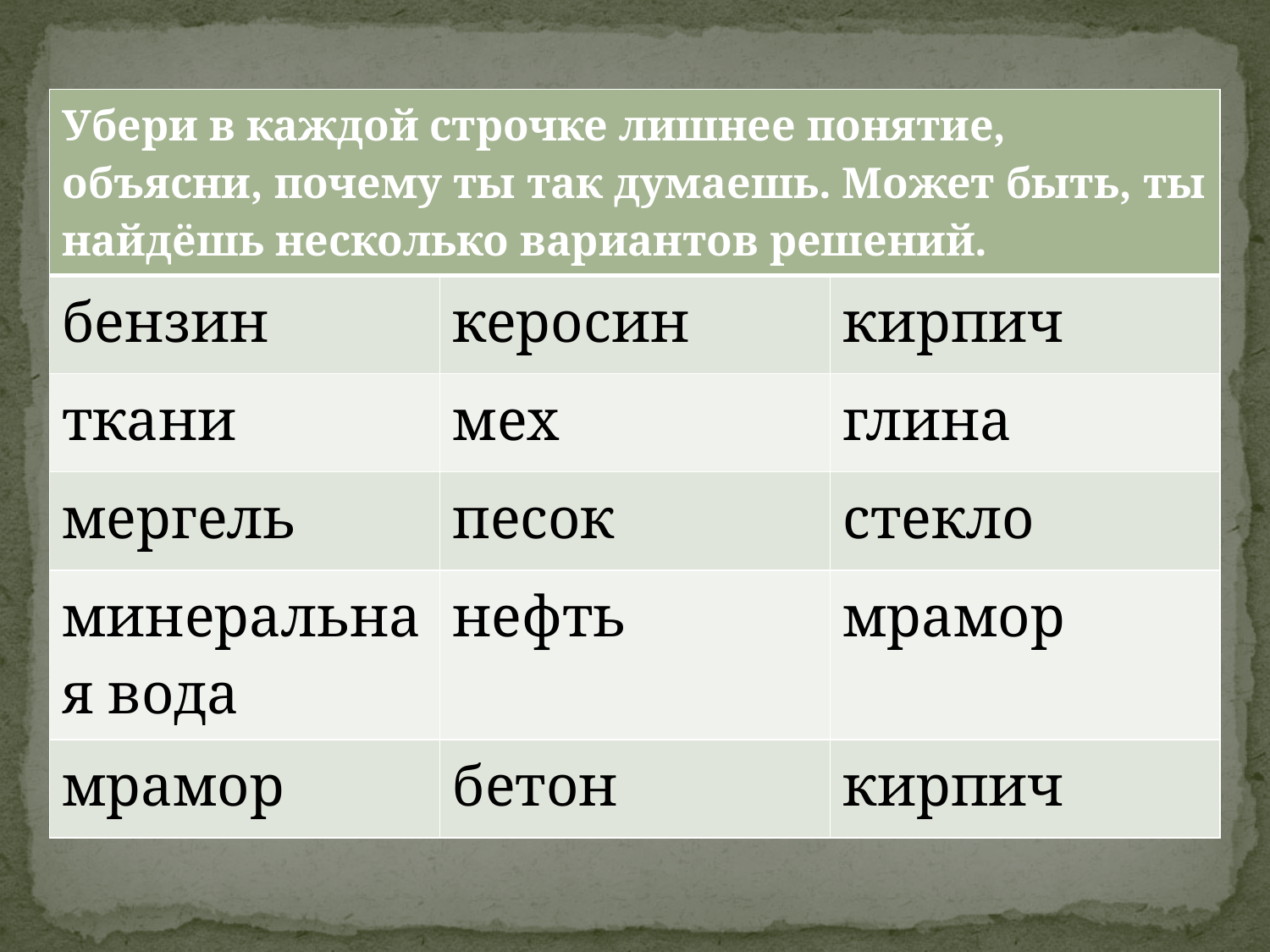

| Убери в каждой строчке лишнее понятие, объясни, почему ты так думаешь. Может быть, ты найдёшь несколько вариантов решений. |  |  |
| --- | --- | --- |
| бензин | керосин | кирпич |
| ткани | мех | глина |
| мергель | песок | стекло |
| минеральная вода | нефть | мрамор |
| мрамор | бетон | кирпич |